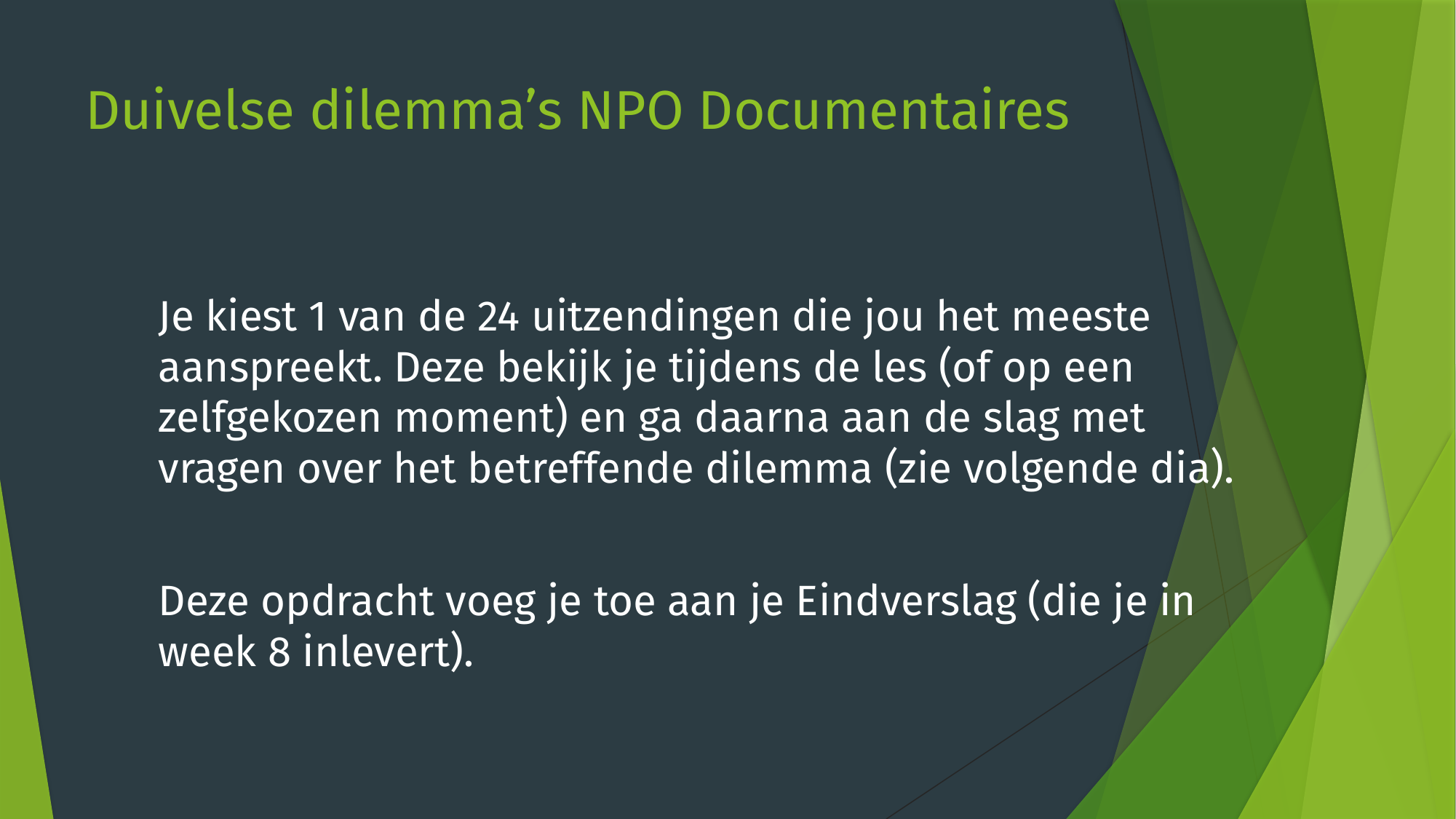

# Duivelse dilemma’s NPO Documentaires

Je kiest 1 van de 24 uitzendingen die jou het meeste aanspreekt. Deze bekijk je tijdens de les (of op een zelfgekozen moment) en ga daarna aan de slag met vragen over het betreffende dilemma (zie volgende dia).

Deze opdracht voeg je toe aan je Eindverslag (die je in week 8 inlevert).